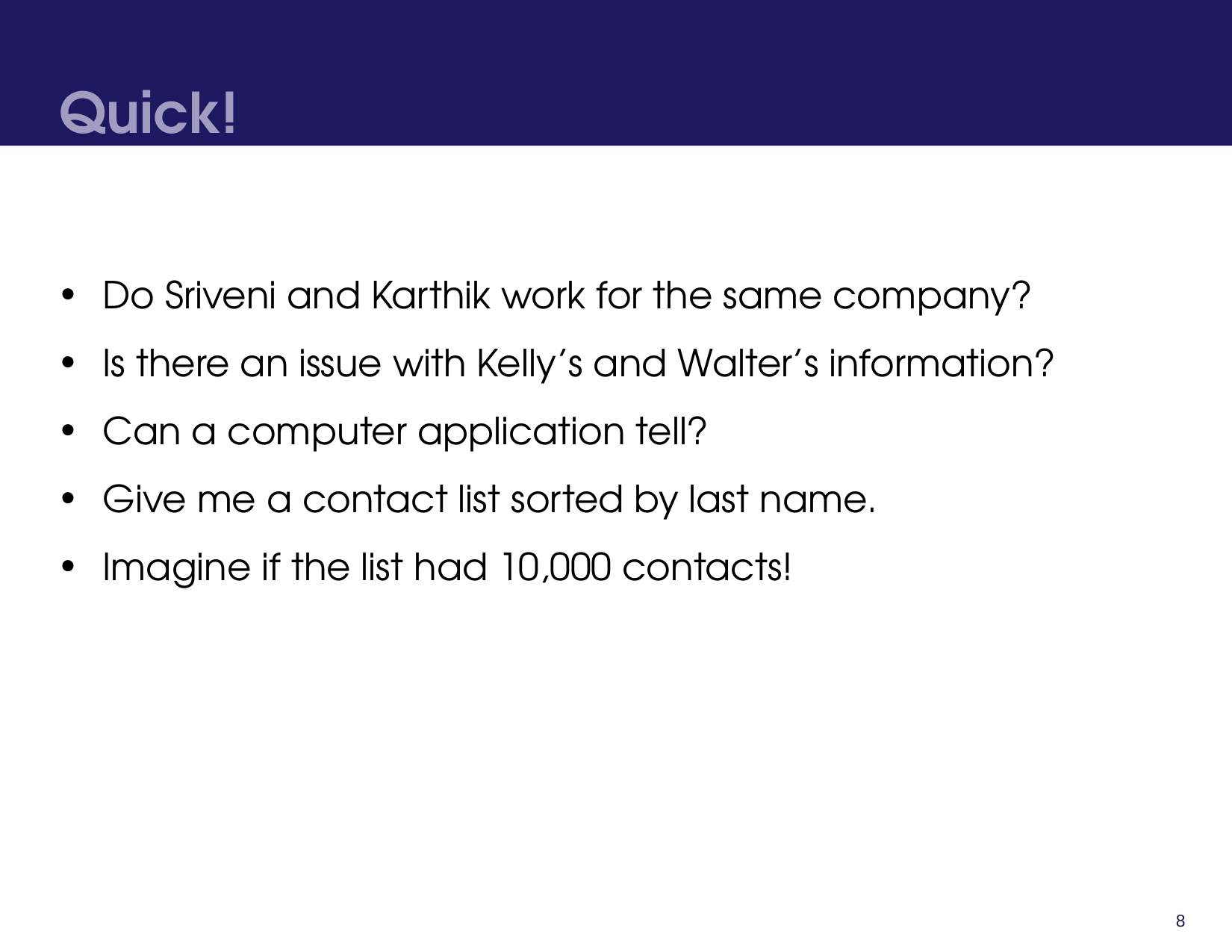

# Quick!
Do Sriveni and Karthik work for the same company?
Is there an issue with Kelly’s and Walter’s information?
Can a computer application tell?
Give me a contact list sorted by last name.
Imagine if the list had 10,000 contacts!

8